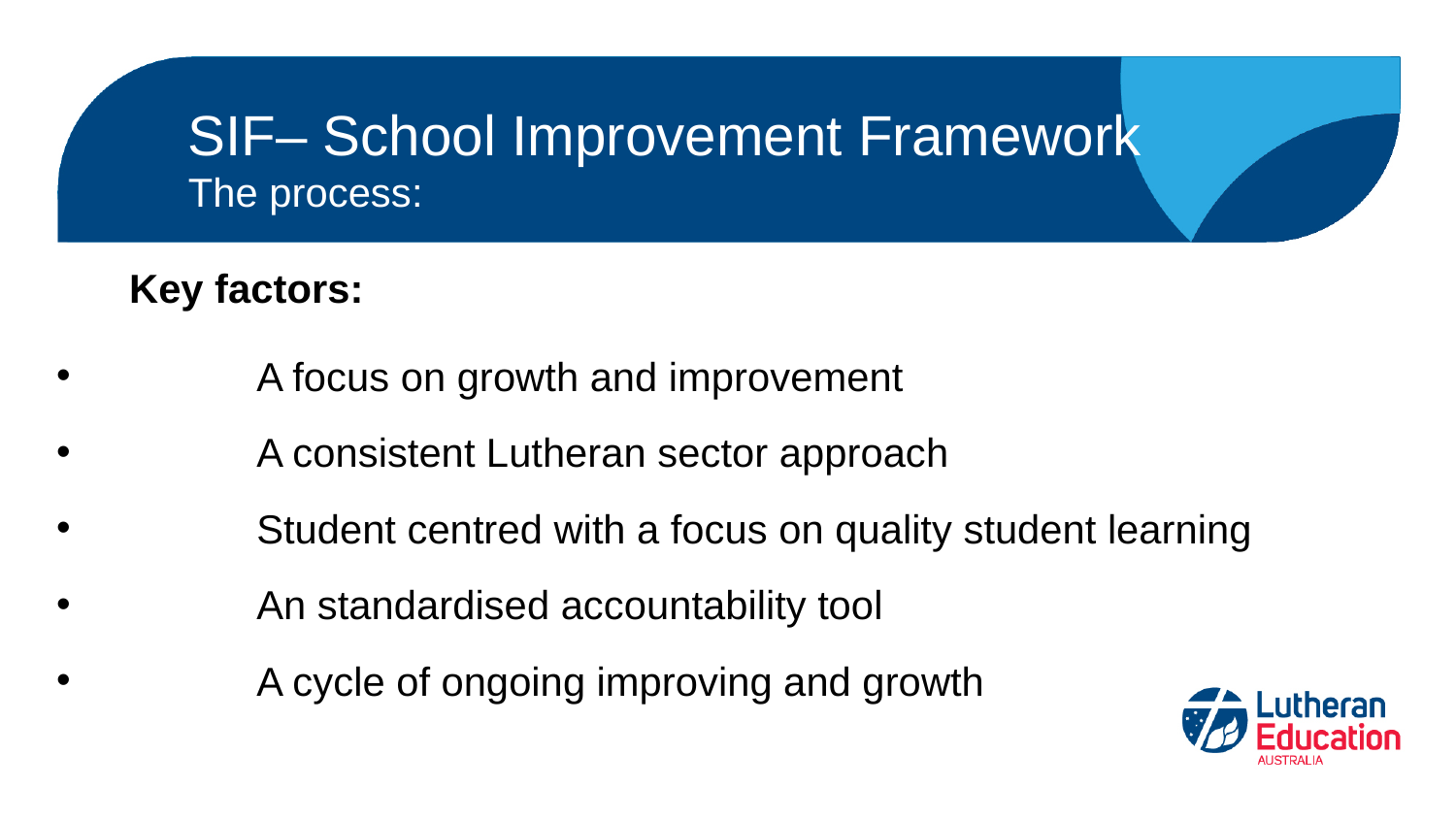

# SIF– School Improvement Framework
The process:
Key factors:
	A focus on growth and improvement
	A consistent Lutheran sector approach
	Student centred with a focus on quality student learning
	An standardised accountability tool
	A cycle of ongoing improving and growth